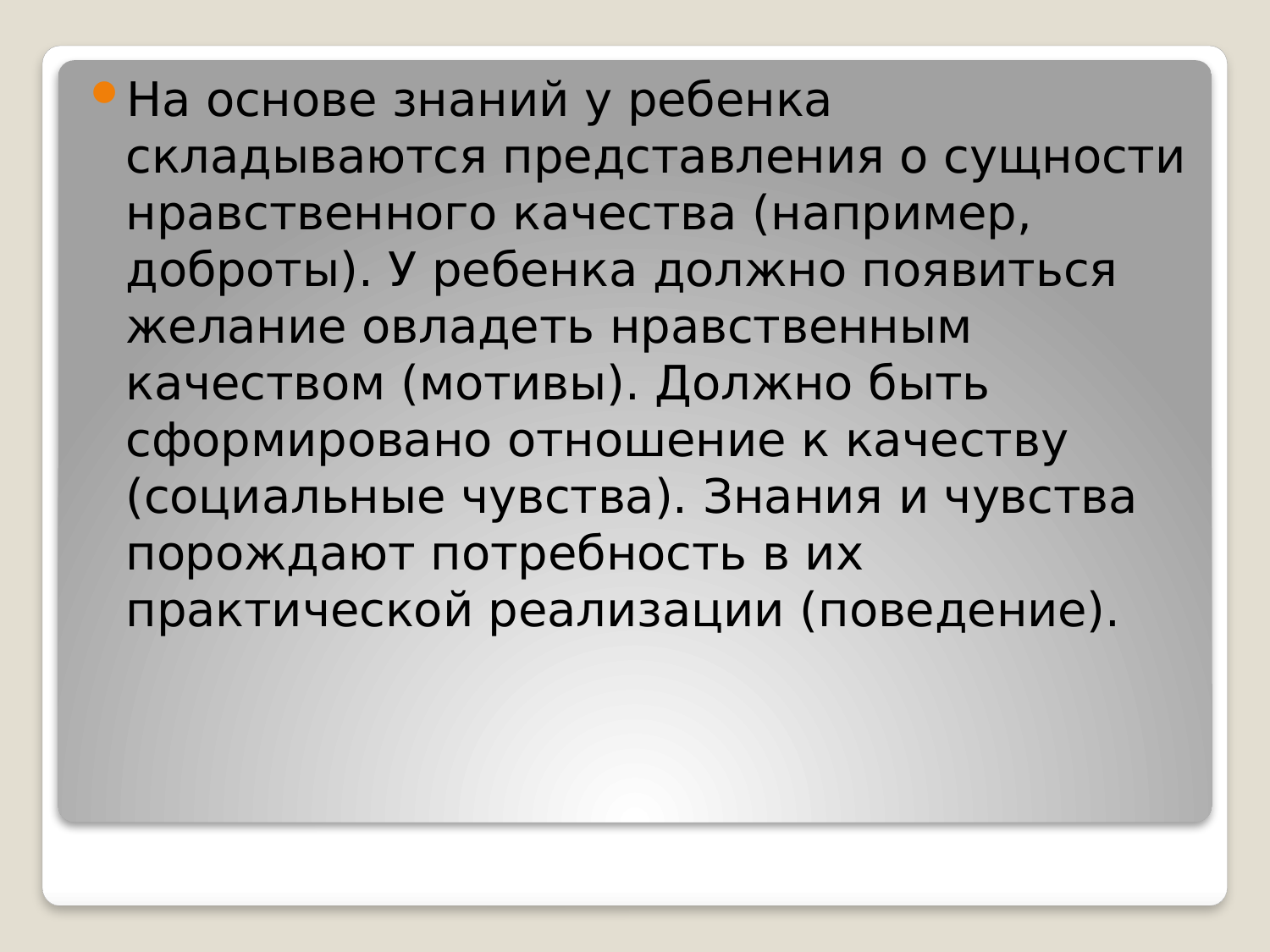

На основе знаний у ребенка складываются представления о сущности нравственного качества (например, доброты). У ребенка должно появиться желание овладеть нравственным качеством (мотивы). Должно быть сформировано отношение к качеству (социальные чувства). Знания и чувства порождают потребность в их практической реализации (поведение).